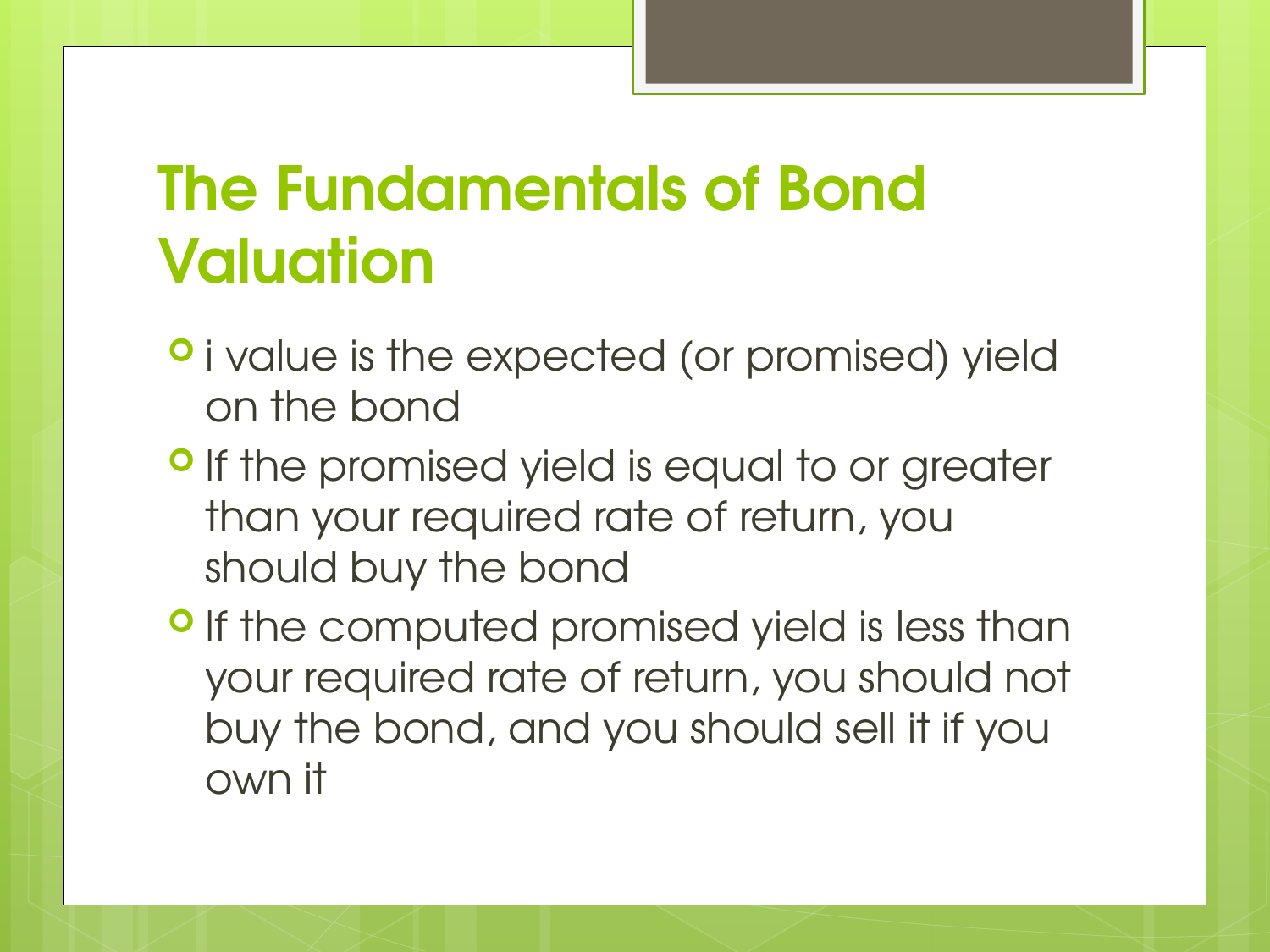

# The Fundamentals of Bond Valuation
i value is the expected (or promised) yield on the bond
If the promised yield is equal to or greater than your required rate of return, you should buy the bond
If the computed promised yield is less than your required rate of return, you should not buy the bond, and you should sell it if you own it